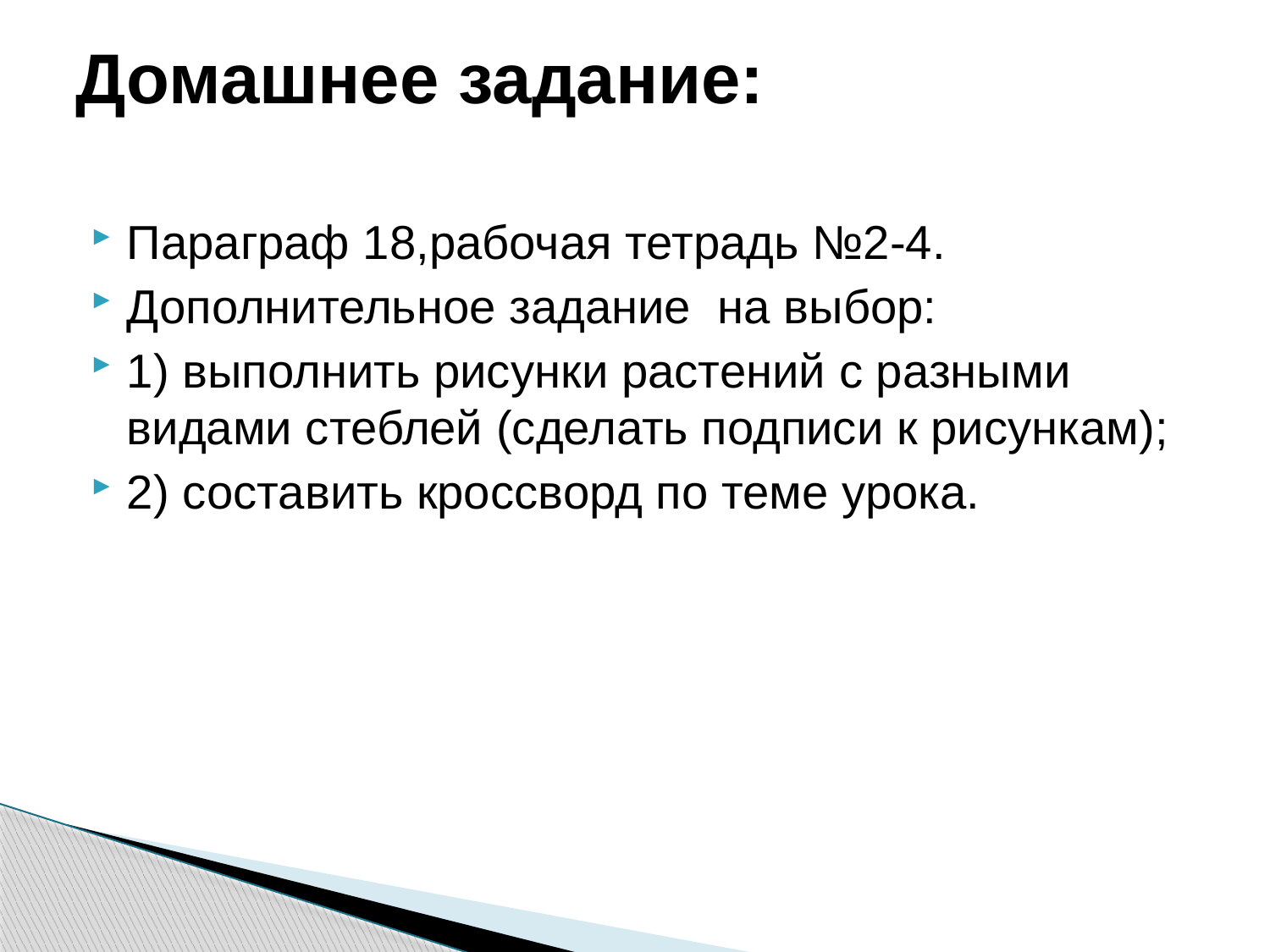

# Домашнее задание:
Параграф 18,рабочая тетрадь №2-4.
Дополнительное задание  на выбор:
1) выполнить рисунки растений с разными видами стеблей (сделать подписи к рисункам);
2) составить кроссворд по теме урока.